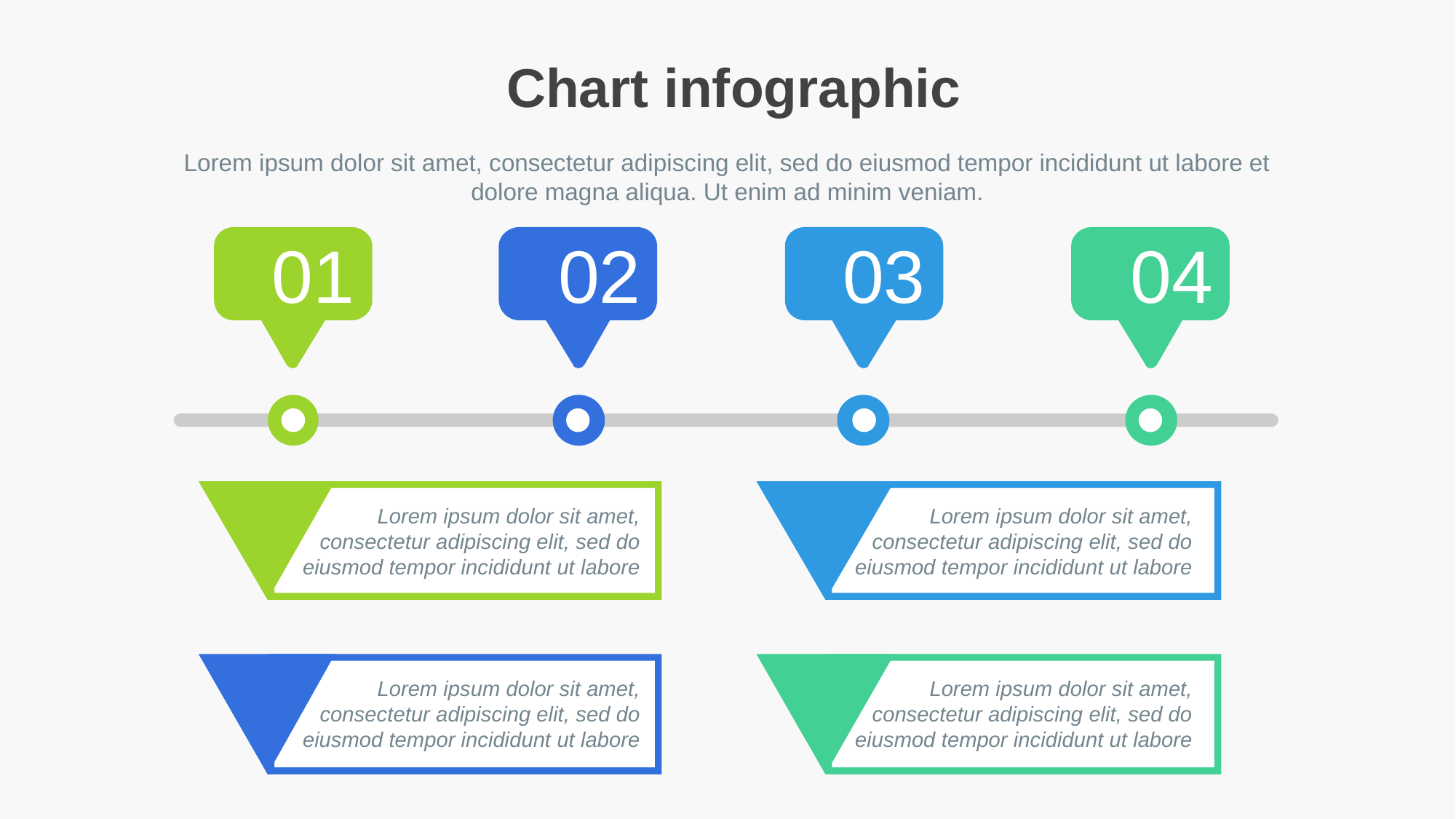

Chart infographic
Lorem ipsum dolor sit amet, consectetur adipiscing elit, sed do eiusmod tempor incididunt ut labore et dolore magna aliqua. Ut enim ad minim veniam.

01

02

03

04

Lorem ipsum dolor sit amet, consectetur adipiscing elit, sed do eiusmod tempor incididunt ut labore

Lorem ipsum dolor sit amet, consectetur adipiscing elit, sed do eiusmod tempor incididunt ut labore

Lorem ipsum dolor sit amet, consectetur adipiscing elit, sed do eiusmod tempor incididunt ut labore

Lorem ipsum dolor sit amet, consectetur adipiscing elit, sed do eiusmod tempor incididunt ut labore